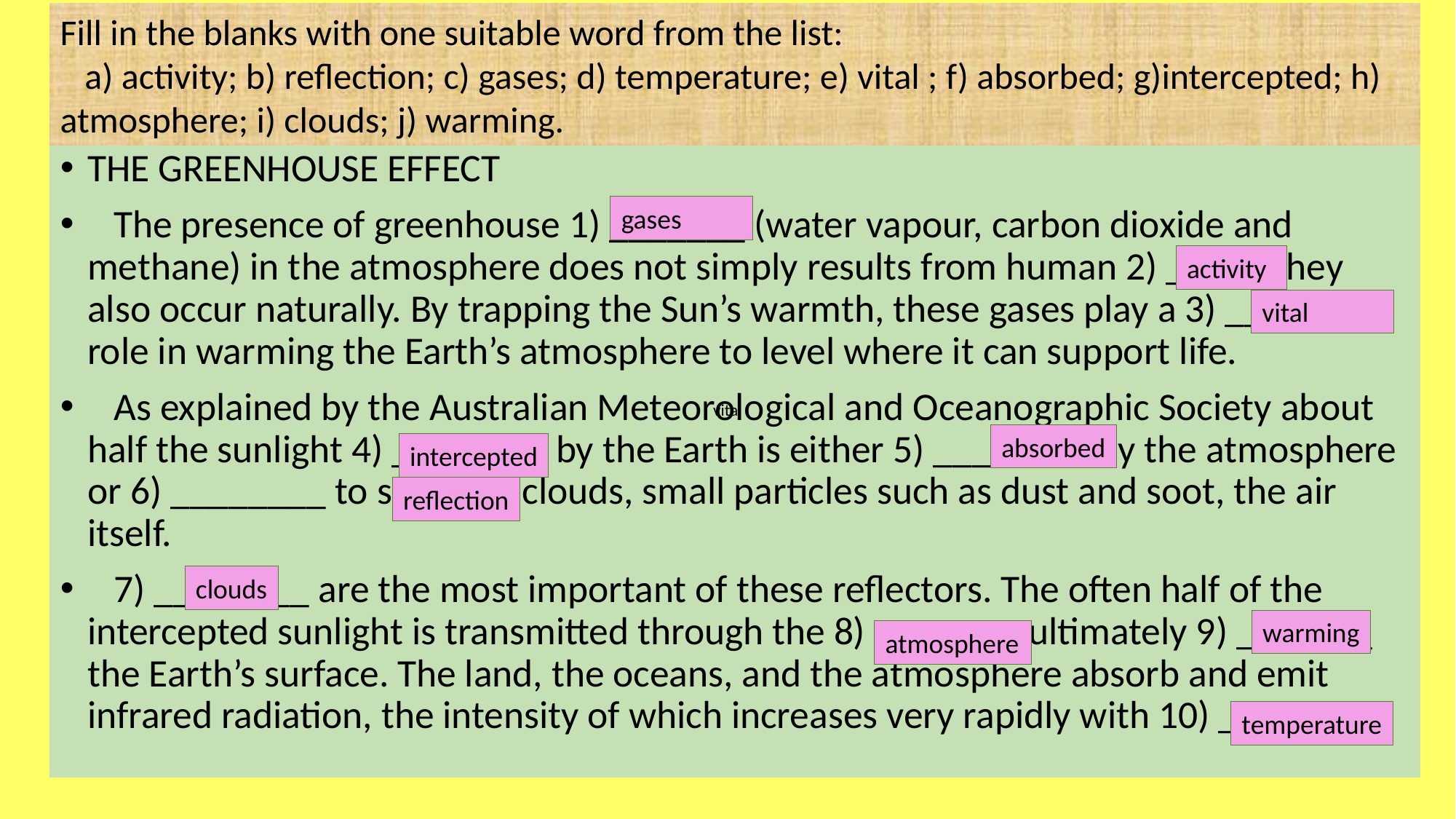

Fill in the blanks with one suitable word from the list:
   a) activity; b) reflection; c) gases; d) temperature; e) vital ; f) absorbed; g)intercepted; h) atmosphere; i) clouds; j) warming.
THE GREENHOUSE EFFECT
   The presence of greenhouse 1) _______ (water vapour, carbon dioxide and methane) in the atmosphere does not simply results from human 2) ____ - they also occur naturally. By trapping the Sun’s warmth, these gases play a 3) ________ role in warming the Earth’s atmosphere to level where it can support life.
   As explained by the Australian Meteorological and Oceanographic Society about half the sunlight 4) ________ by the Earth is either 5) ________ by the atmosphere or 6) ________ to space by clouds, small particles such as dust and soot, the air itself.
   7) ________ are the most important of these reflectors. The often half of the intercepted sunlight is transmitted through the 8) _______, ultimately 9) _______ the Earth’s surface. The land, the oceans, and the atmosphere absorb and emit infrared radiation, the intensity of which increases very rapidly with 10) ________.

gases
activity
vital
vital
absorbed
intercepted
reflection
clouds
warming
atmosphere
temperature